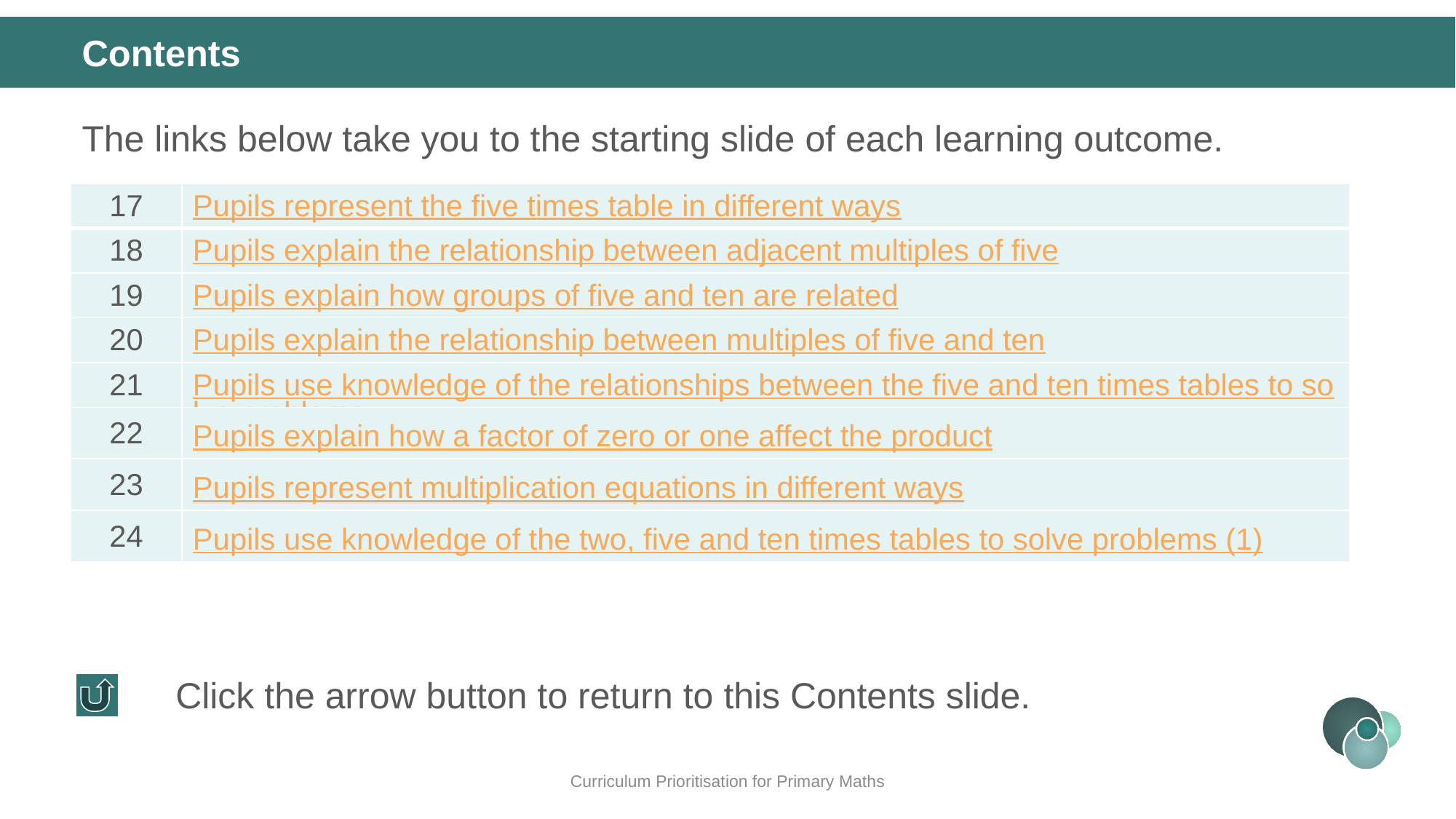

Contents
The links below take you to the starting slide of each learning outcome.
| 17 | Pupils represent the five times table in different ways |
| --- | --- |
| 18 | Pupils explain the relationship between adjacent multiples of five |
| 19 | Pupils explain how groups of five and ten are related |
| 20 | Pupils explain the relationship between multiples of five and ten |
| 21 | Pupils use knowledge of the relationships between the five and ten times tables to solve problems |
| 22 | Pupils explain how a factor of zero or one affect the product |
| 23 | Pupils represent multiplication equations in different ways |
| 24 | Pupils use knowledge of the two, five and ten times tables to solve problems (1) |
Click the arrow button to return to this Contents slide.

Curriculum Prioritisation for Primary Maths